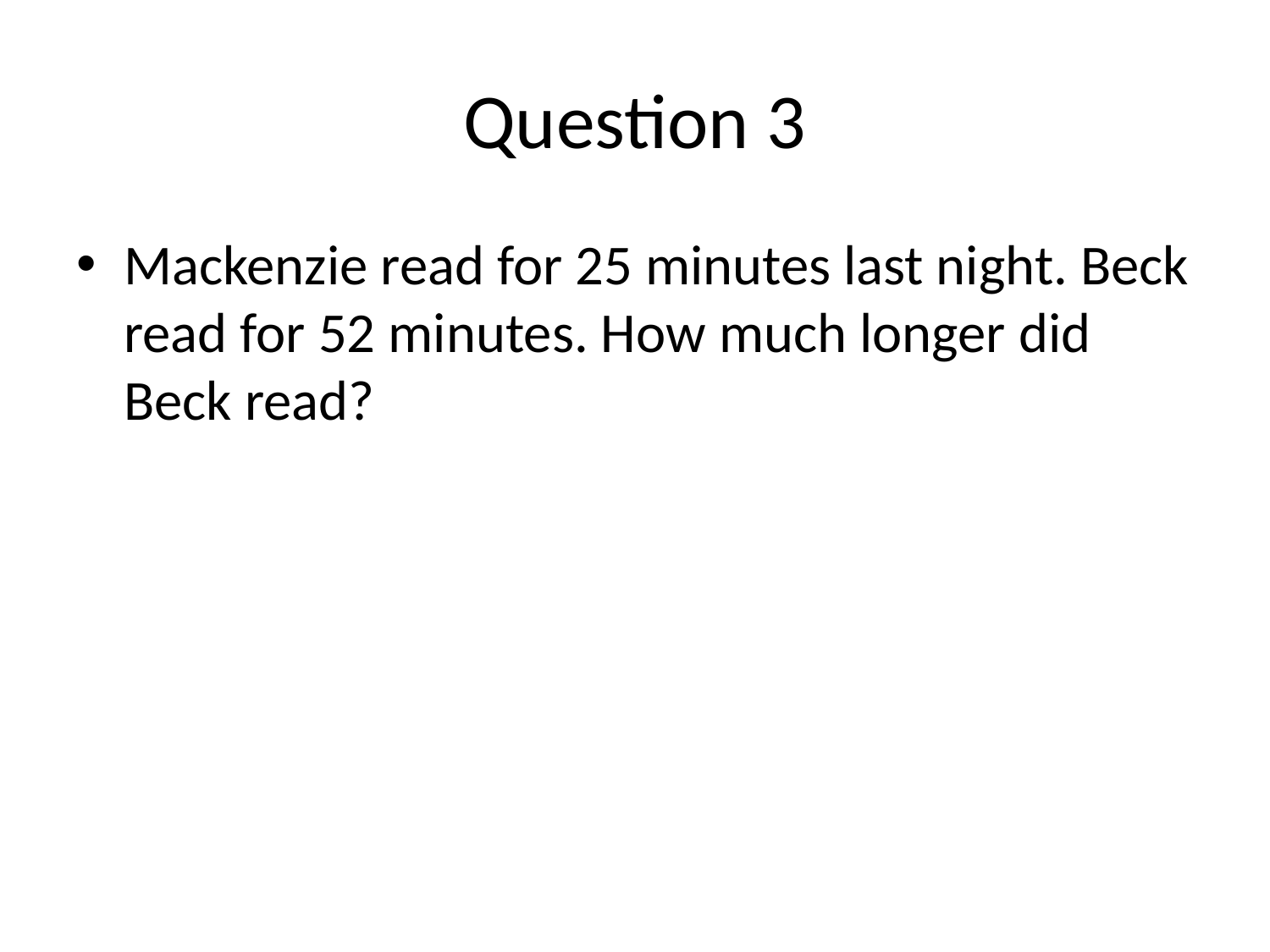

# Question 3
Mackenzie read for 25 minutes last night. Beck read for 52 minutes. How much longer did Beck read?